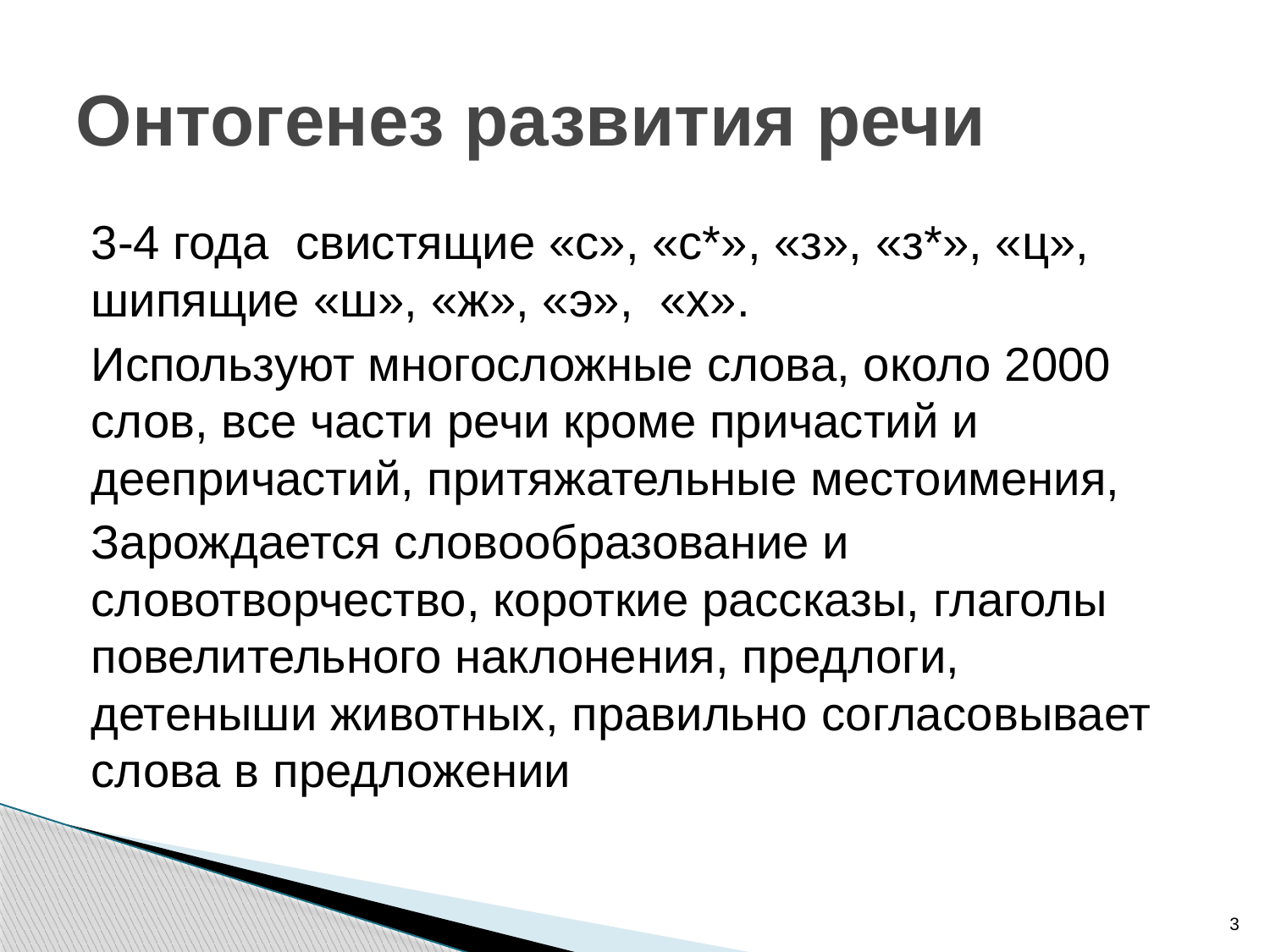

# Онтогенез развития речи
3-4 года  свистящие «с», «с*», «з», «з*», «ц», шипящие «ш», «ж», «э»,  «х».
Используют многосложные слова, около 2000 слов, все части речи кроме причастий и деепричастий, притяжательные местоимения,
Зарождается словообразование и словотворчество, короткие рассказы, глаголы повелительного наклонения, предлоги, детеныши животных, правильно согласовывает слова в предложении

3